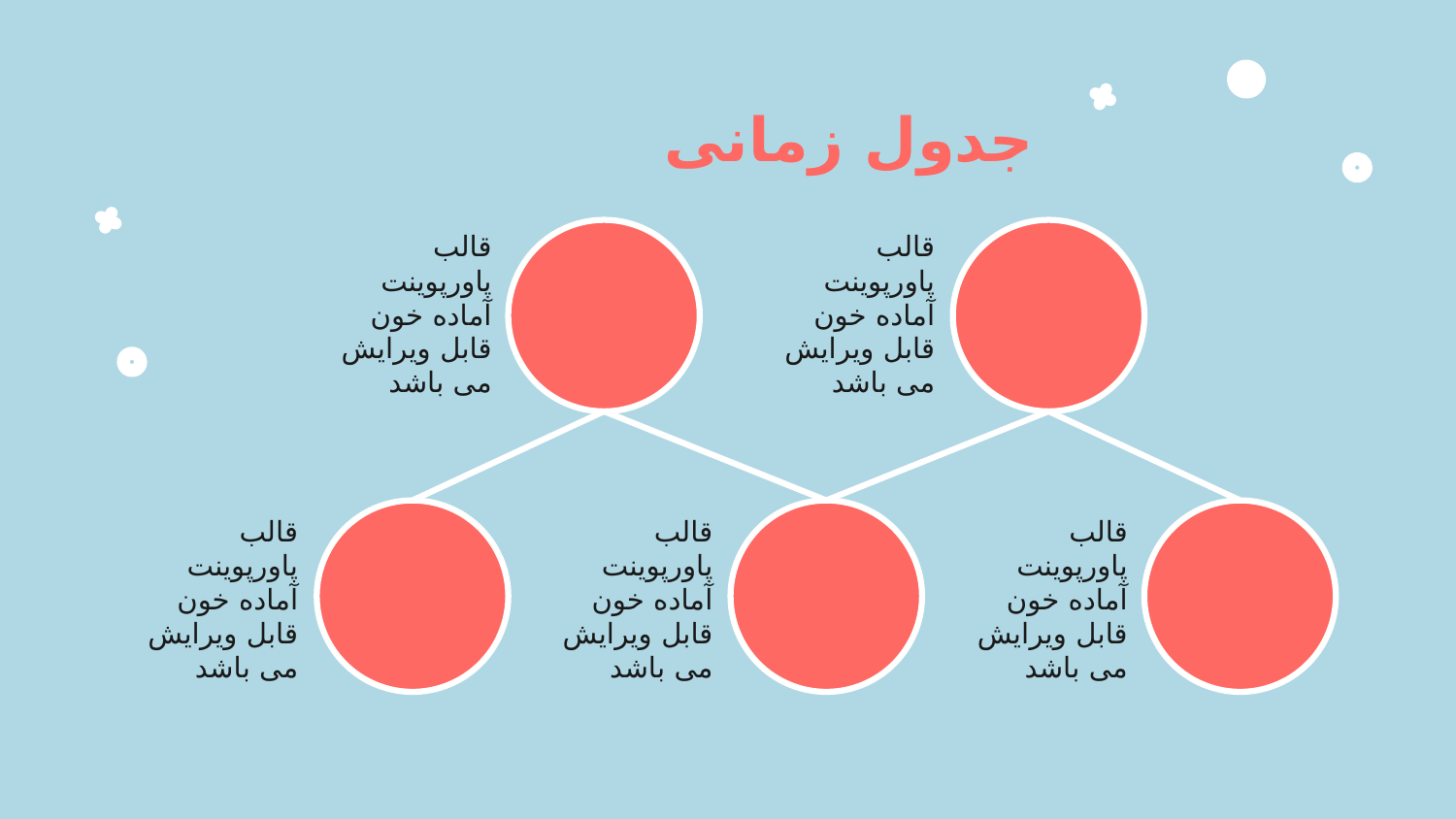

# جدول زمانی

قالب پاورپوینت آماده خون  قابل ویرایش می باشد
قالب پاورپوینت آماده خون  قابل ویرایش می باشد
W 02
W 04
قالب پاورپوینت آماده خون  قابل ویرایش می باشد
قالب پاورپوینت آماده خون  قابل ویرایش می باشد
قالب پاورپوینت آماده خون  قابل ویرایش می باشد
W 05
W 03
W 01